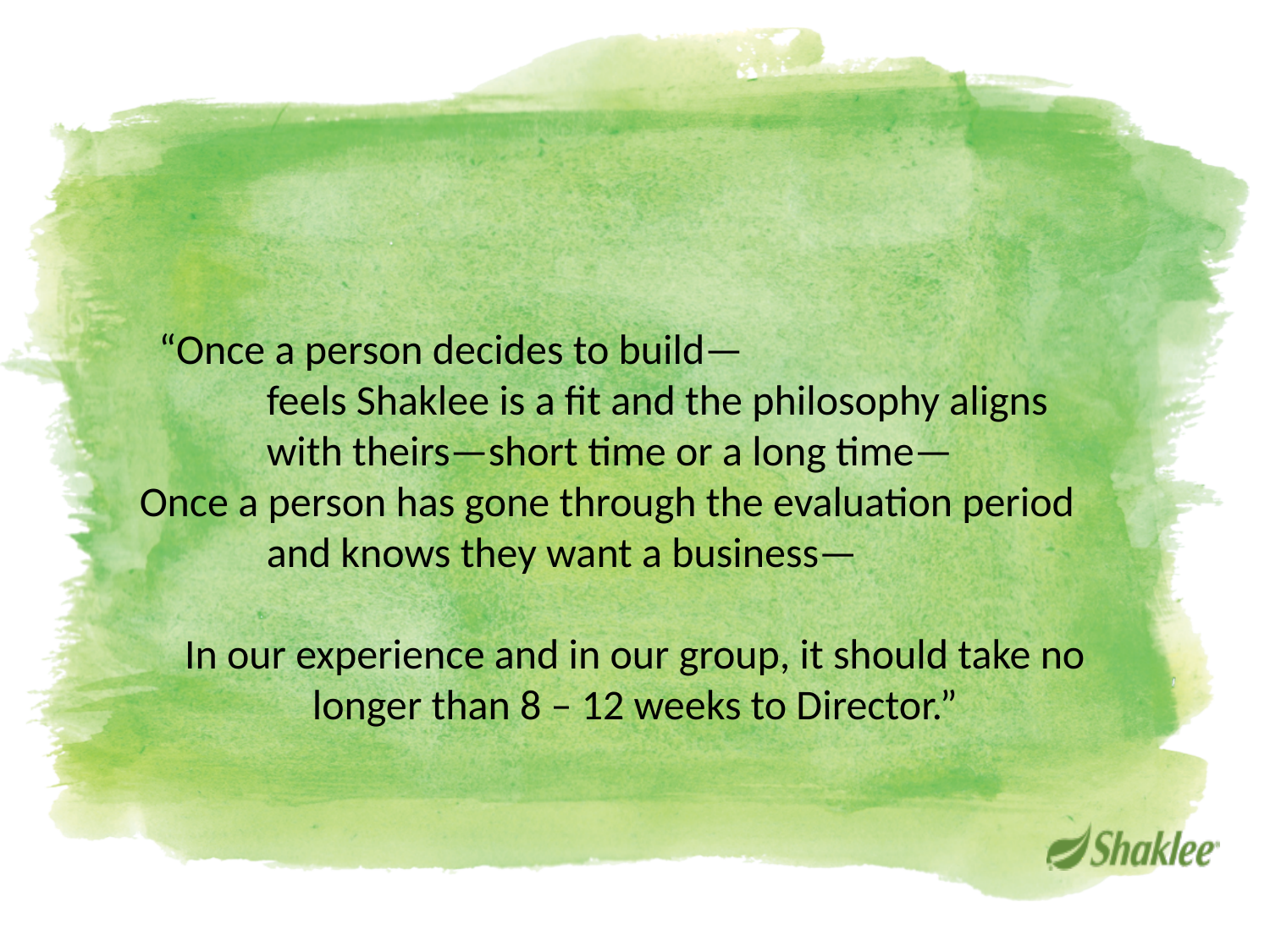

“Once a person decides to build—
	feels Shaklee is a fit and the philosophy aligns 	with theirs—short time or a long time—
Once a person has gone through the evaluation period 	and knows they want a business—

In our experience and in our group, it should take no longer than 8 – 12 weeks to Director.”